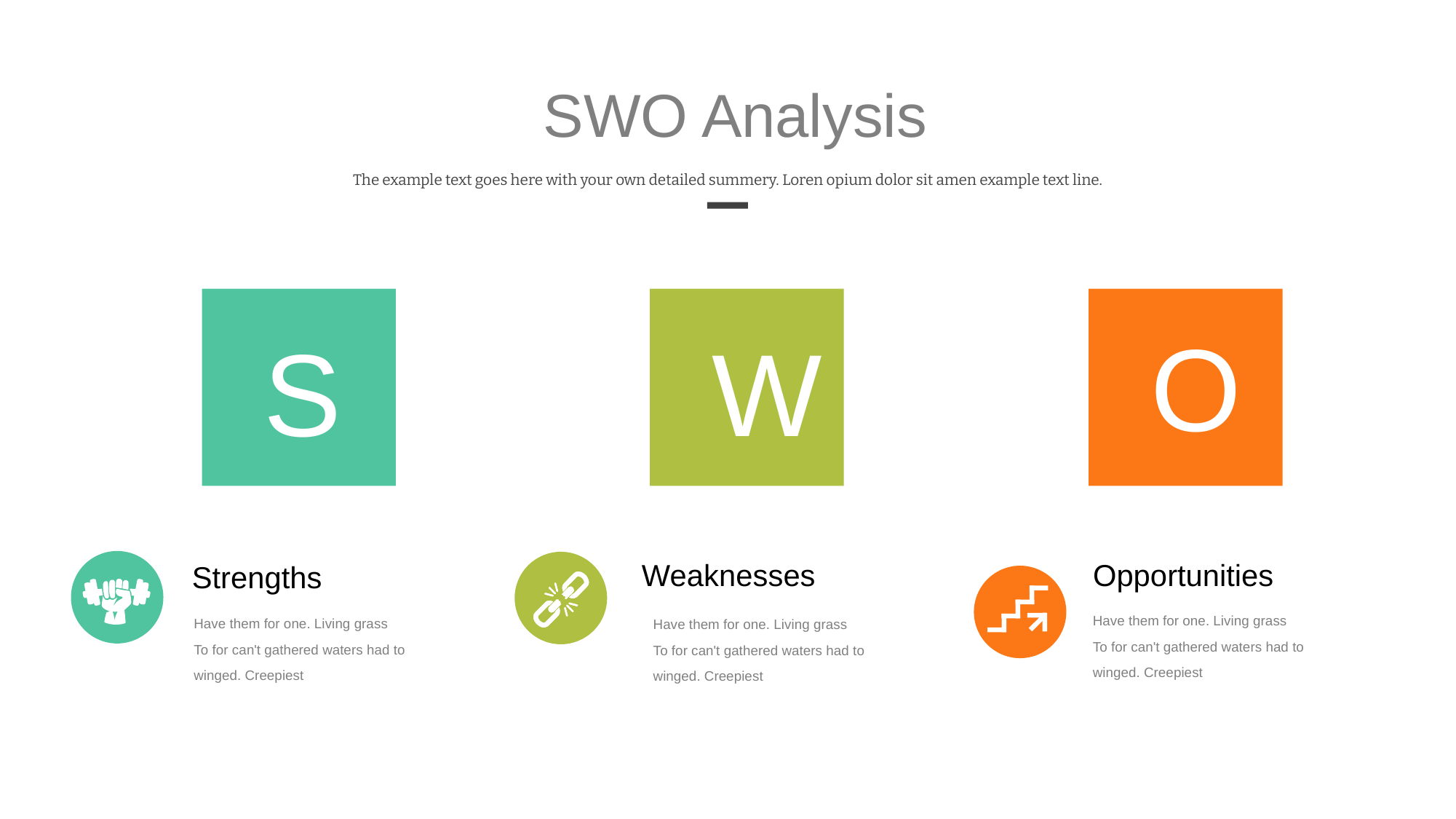

SWO Analysis
The example text goes here with your own detailed summery. Loren opium dolor sit amen example text line.

S

Strengths
Have them for one. Living grass
To for can't gathered waters had to
winged. Creepiest

W
Weaknesses
Have them for one. Living grass
To for can't gathered waters had to
winged. Creepiest

O
Opportunities

Have them for one. Living grass
To for can't gathered waters had to
winged. Creepiest